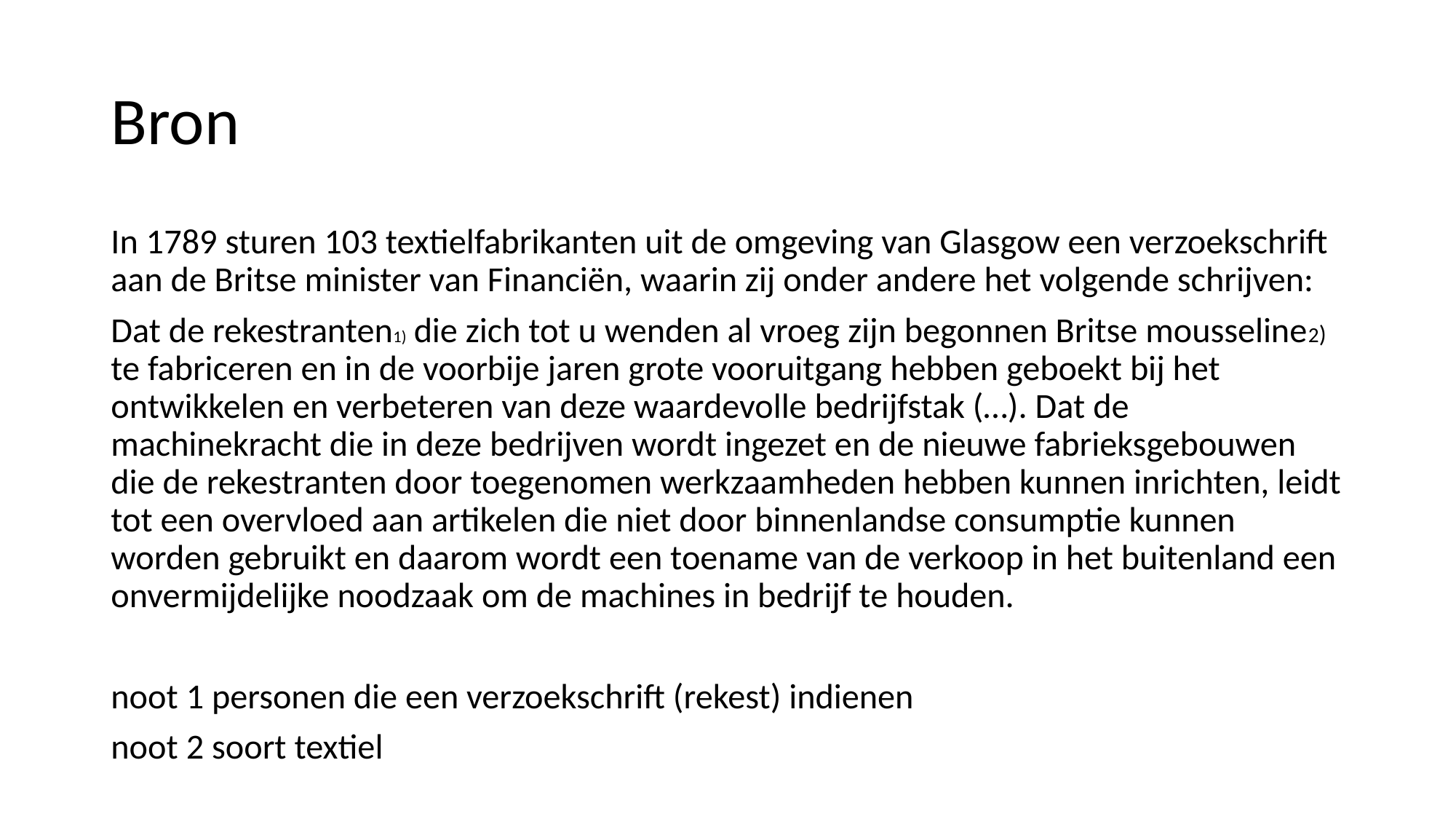

# Bron
In 1789 sturen 103 textielfabrikanten uit de omgeving van Glasgow een verzoekschrift aan de Britse minister van Financiën, waarin zij onder andere het volgende schrijven:
Dat de rekestranten1)  die zich tot u wenden al vroeg zijn begonnen Britse mousseline2) te fabriceren en in de voorbije jaren grote vooruitgang hebben geboekt bij het ontwikkelen en verbeteren van deze waardevolle bedrijfstak (…). Dat de machinekracht die in deze bedrijven wordt ingezet en de nieuwe fabrieksgebouwen die de rekestranten door toegenomen werkzaamheden hebben kunnen inrichten, leidt tot een overvloed aan artikelen die niet door binnenlandse consumptie kunnen worden gebruikt en daarom wordt een toename van de verkoop in het buitenland een onvermijdelijke noodzaak om de machines in bedrijf te houden.

noot 1 personen die een verzoekschrift (rekest) indienen
noot 2 soort textiel